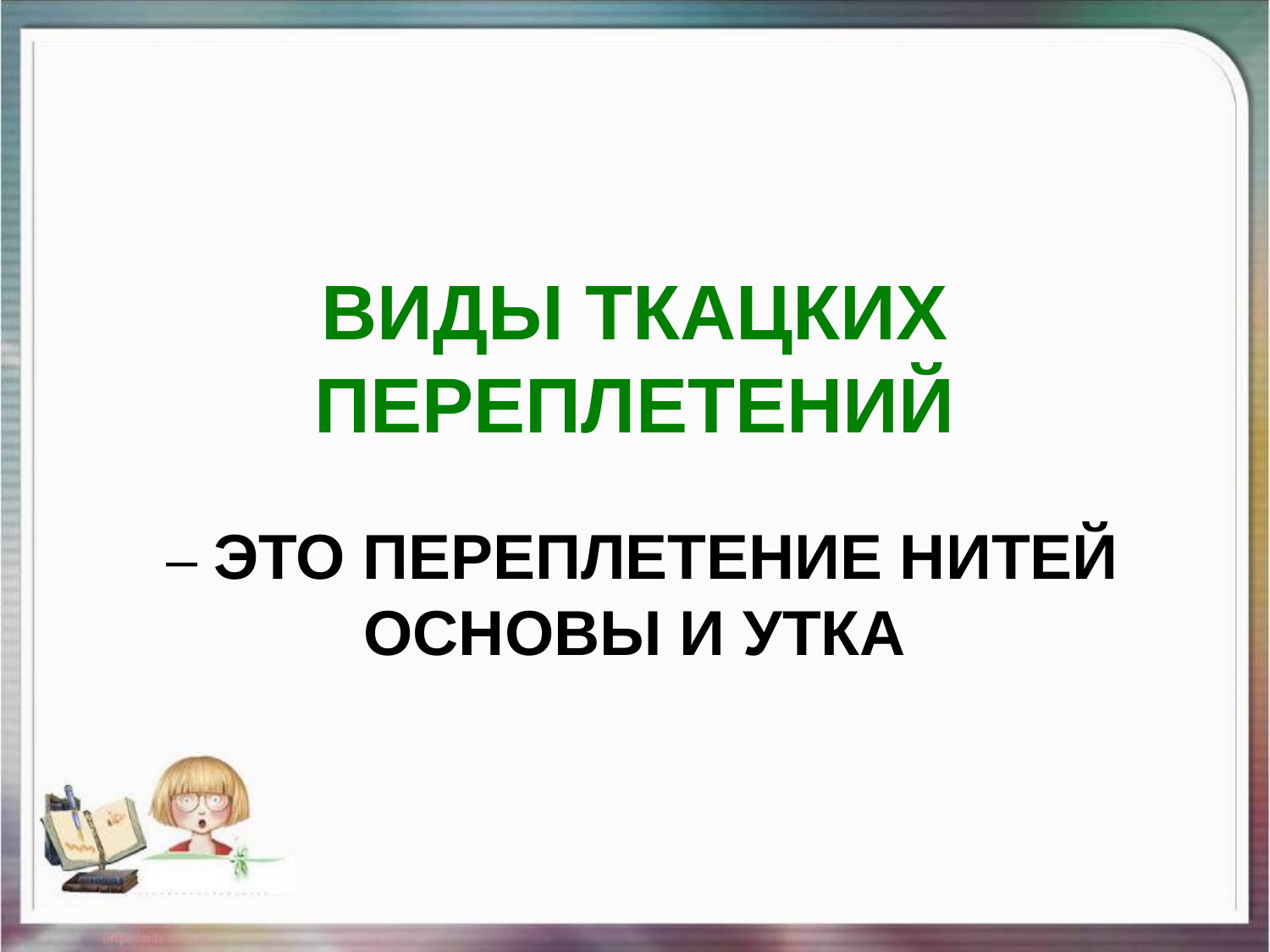

ВИДЫ ТКАЦКИХ ПЕРЕПЛЕТЕНИЙ

 – ЭТО ПЕРЕПЛЕТЕНИЕ НИТЕЙ ОСНОВЫ И УТКА